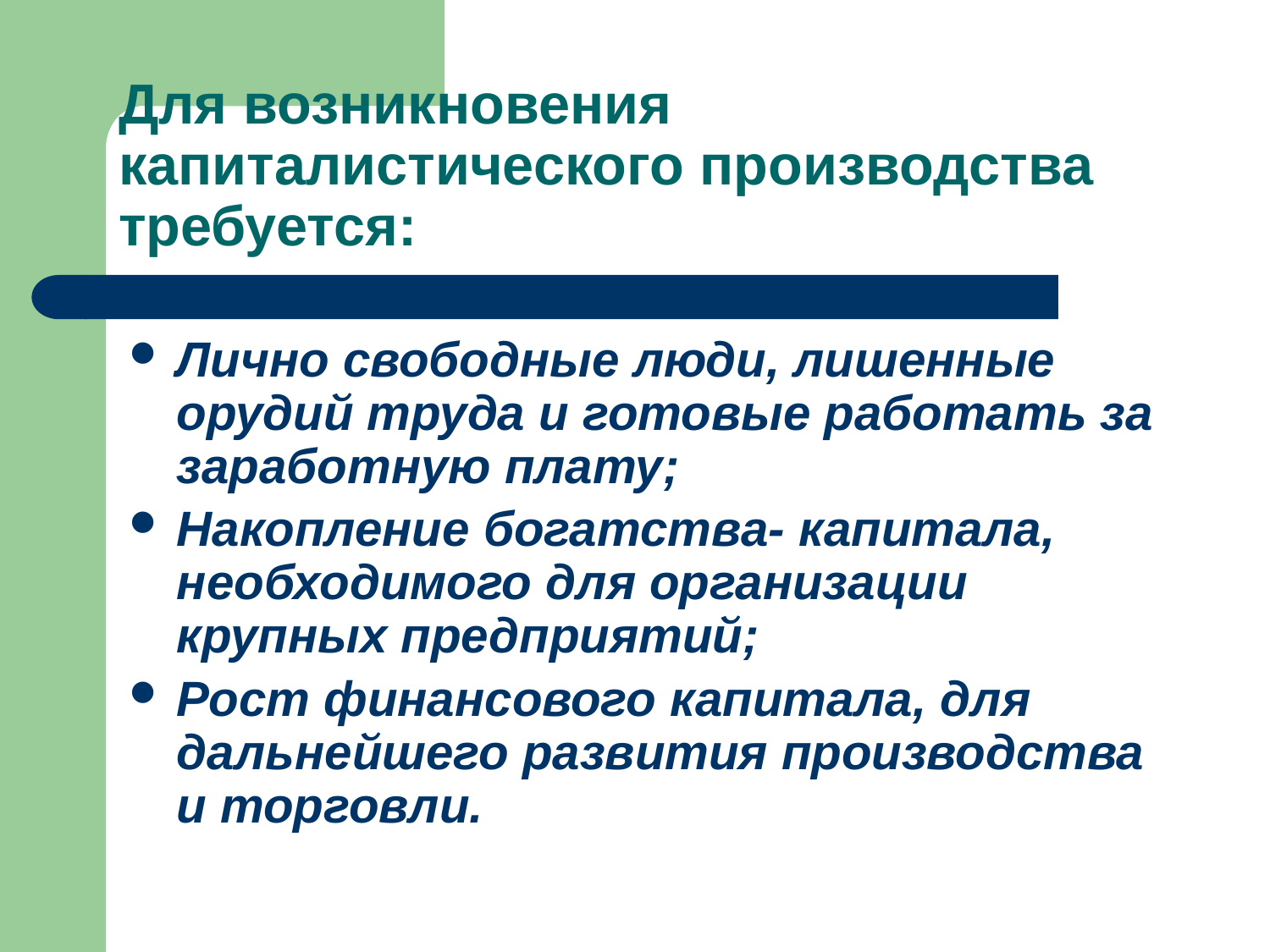

# Для возникновения капиталистического производства требуется:
Лично свободные люди, лишенные орудий труда и готовые работать за заработную плату;
Накопление богатства- капитала, необходимого для организации крупных предприятий;
Рост финансового капитала, для дальнейшего развития производства и торговли.